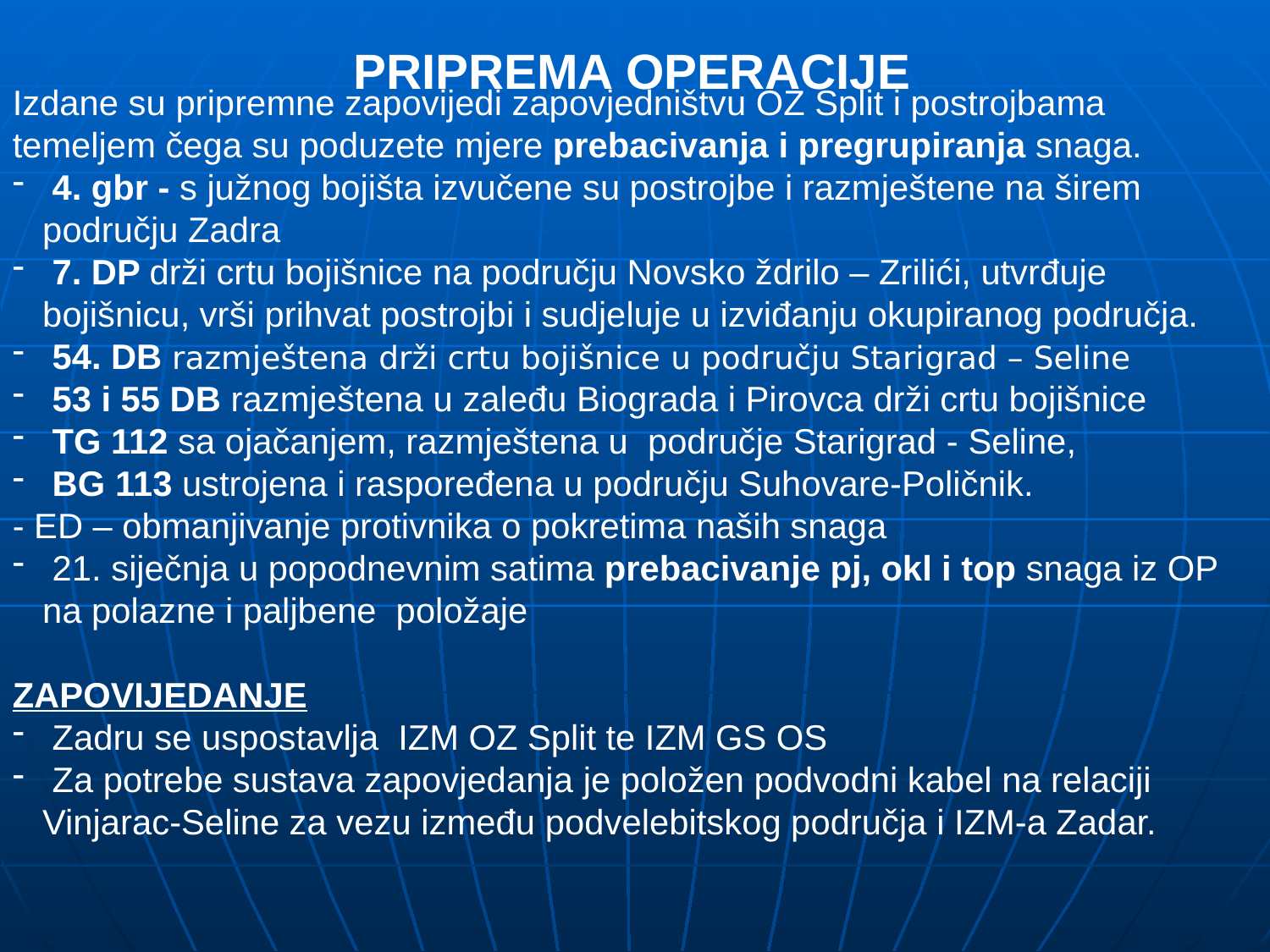

Izdane su pripremne zapovijedi zapovjedništvu OZ Split i postrojbama temeljem čega su poduzete mjere prebacivanja i pregrupiranja snaga.
 4. gbr - s južnog bojišta izvučene su postrojbe i razmještene na širem području Zadra
 7. DP drži crtu bojišnice na području Novsko ždrilo – Zrilići, utvrđuje bojišnicu, vrši prihvat postrojbi i sudjeluje u izviđanju okupiranog područja.
 54. DB razmještena drži crtu bojišnice u području Starigrad – Seline
 53 i 55 DB razmještena u zaleđu Biograda i Pirovca drži crtu bojišnice
 TG 112 sa ojačanjem, razmještena u  područje Starigrad - Seline,
 BG 113 ustrojena i raspoređena u području Suhovare-Poličnik.
- ED – obmanjivanje protivnika o pokretima naših snaga
 21. siječnja u popodnevnim satima prebacivanje pj, okl i top snaga iz OP na polazne i paljbene  položaje

ZAPOVIJEDANJE
 Zadru se uspostavlja  IZM OZ Split te IZM GS OS
 Za potrebe sustava zapovjedanja je položen podvodni kabel na relaciji Vinjarac-Seline za vezu između podvelebitskog područja i IZM-a Zadar.

PRIPREMA OPERACIJE